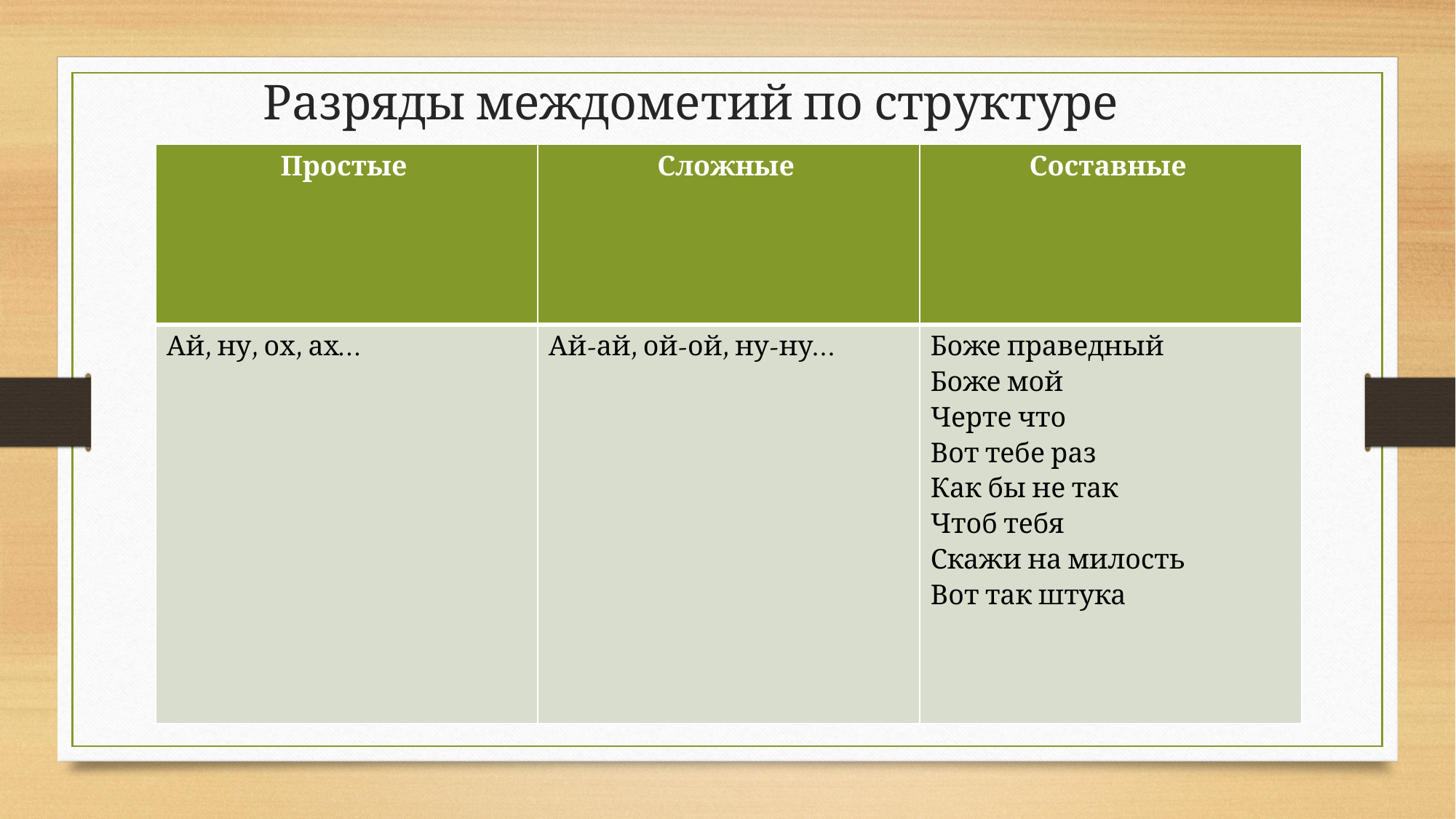

# Разряды междометий по структуре
| Простые | Сложные | Составные |
| --- | --- | --- |
| Ай, ну, ох, ах… | Ай-ай, ой-ой, ну-ну… | Боже праведный Боже мой Черте что Вот тебе раз Как бы не так Чтоб тебя Скажи на милость Вот так штука |